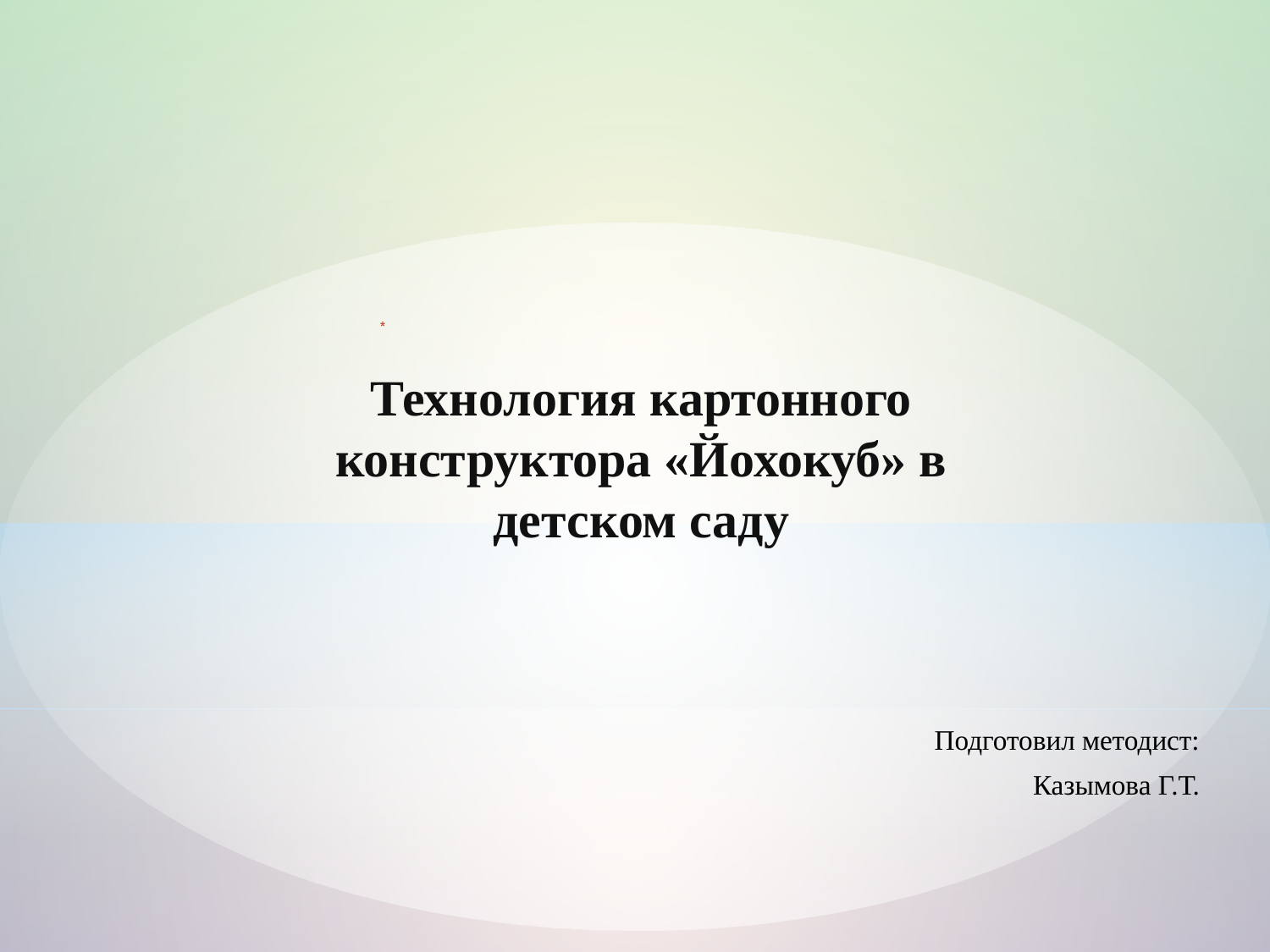

Технология картонного конструктора «Йохокуб» в детском саду
Подготовил методист:
Казымова Г.Т.